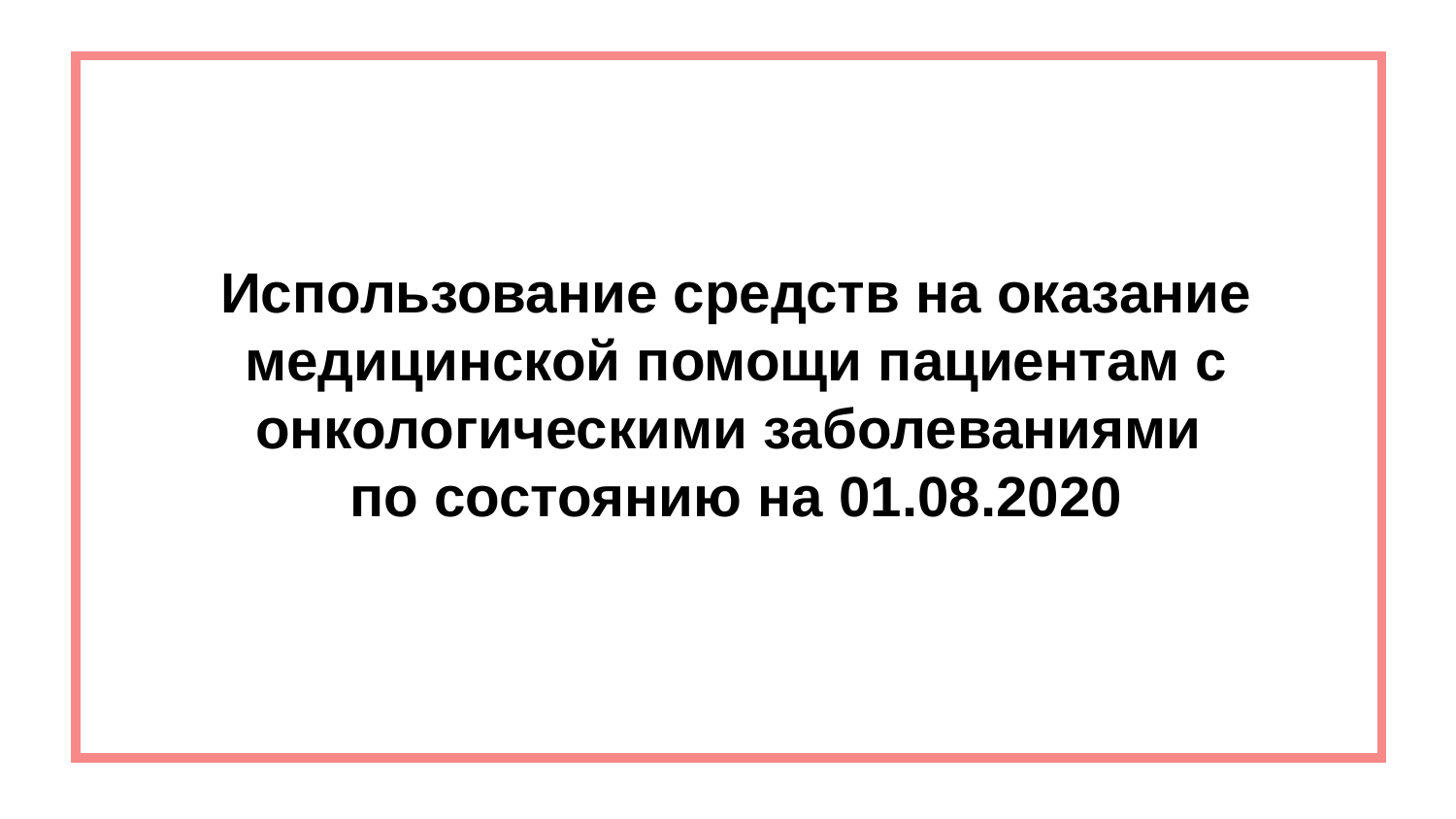

Использование средств на оказание медицинской помощи пациентам с онкологическими заболеваниями
по состоянию на 01.08.2020